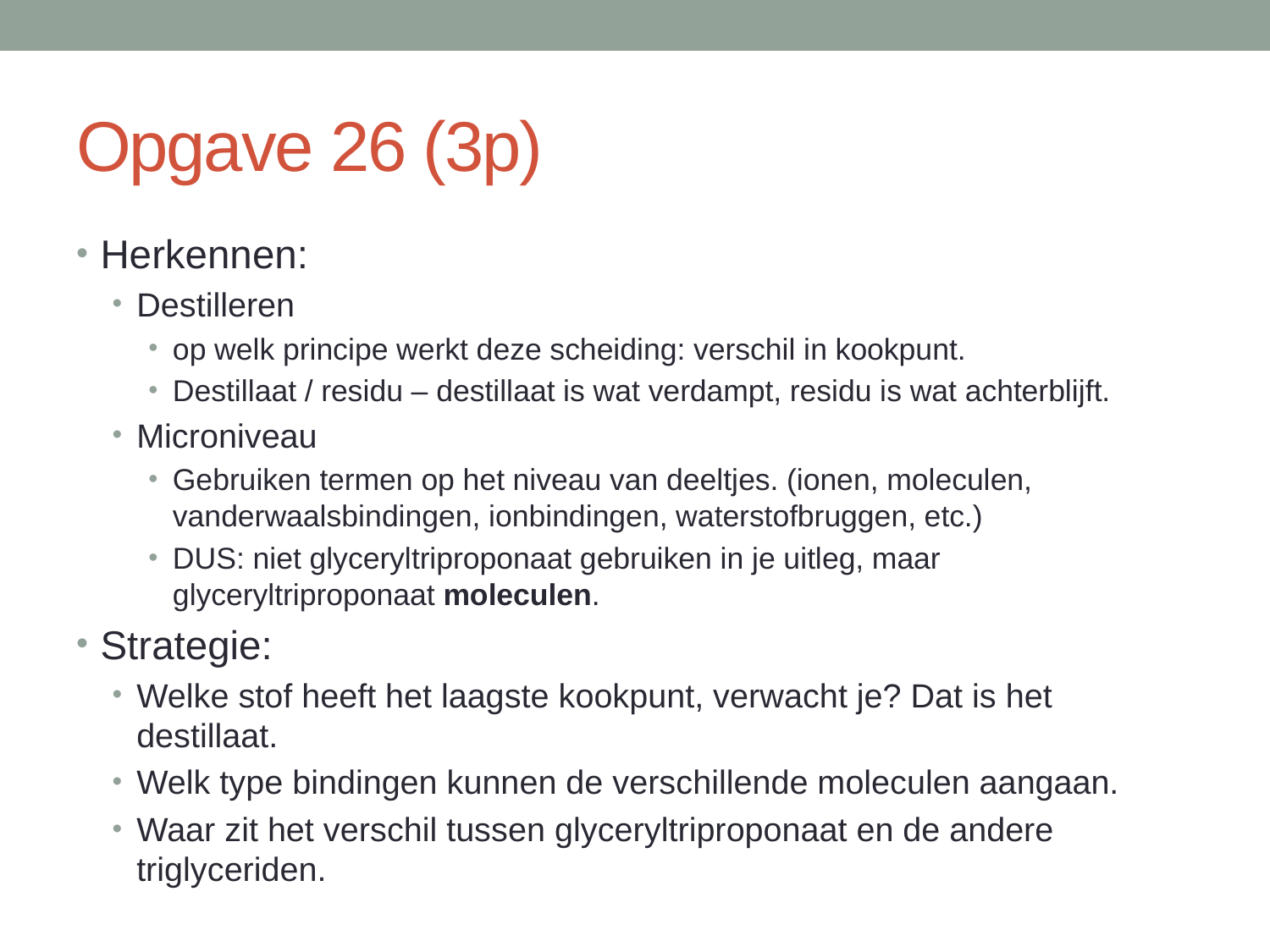

# Opgave 26 (3p)
Herkennen:
Destilleren
op welk principe werkt deze scheiding: verschil in kookpunt.
Destillaat / residu – destillaat is wat verdampt, residu is wat achterblijft.
Microniveau
Gebruiken termen op het niveau van deeltjes. (ionen, moleculen, vanderwaalsbindingen, ionbindingen, waterstofbruggen, etc.)
DUS: niet glyceryltriproponaat gebruiken in je uitleg, maar glyceryltriproponaat moleculen.
Strategie:
Welke stof heeft het laagste kookpunt, verwacht je? Dat is het destillaat.
Welk type bindingen kunnen de verschillende moleculen aangaan.
Waar zit het verschil tussen glyceryltriproponaat en de andere triglyceriden.